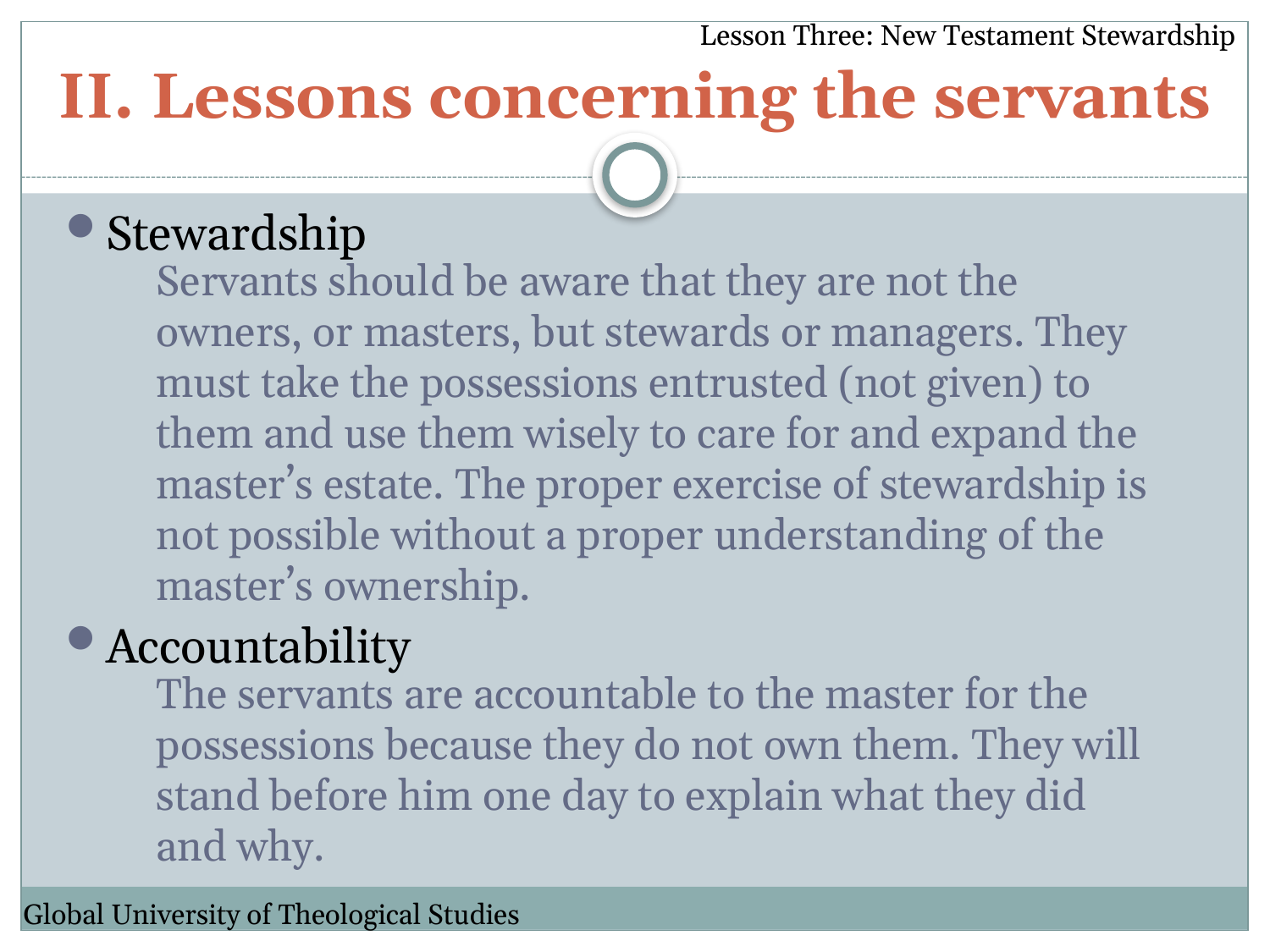

Lesson Three: New Testament Stewardship
# II. Lessons concerning the servants
Stewardship
	Servants should be aware that they are not the owners, or masters, but stewards or managers. They must take the possessions entrusted (not given) to them and use them wisely to care for and expand the master’s estate. The proper exercise of stewardship is not possible without a proper understanding of the master’s ownership.
Accountability
	The servants are accountable to the master for the possessions because they do not own them. They will stand before him one day to explain what they did and why.
Global University of Theological Studies